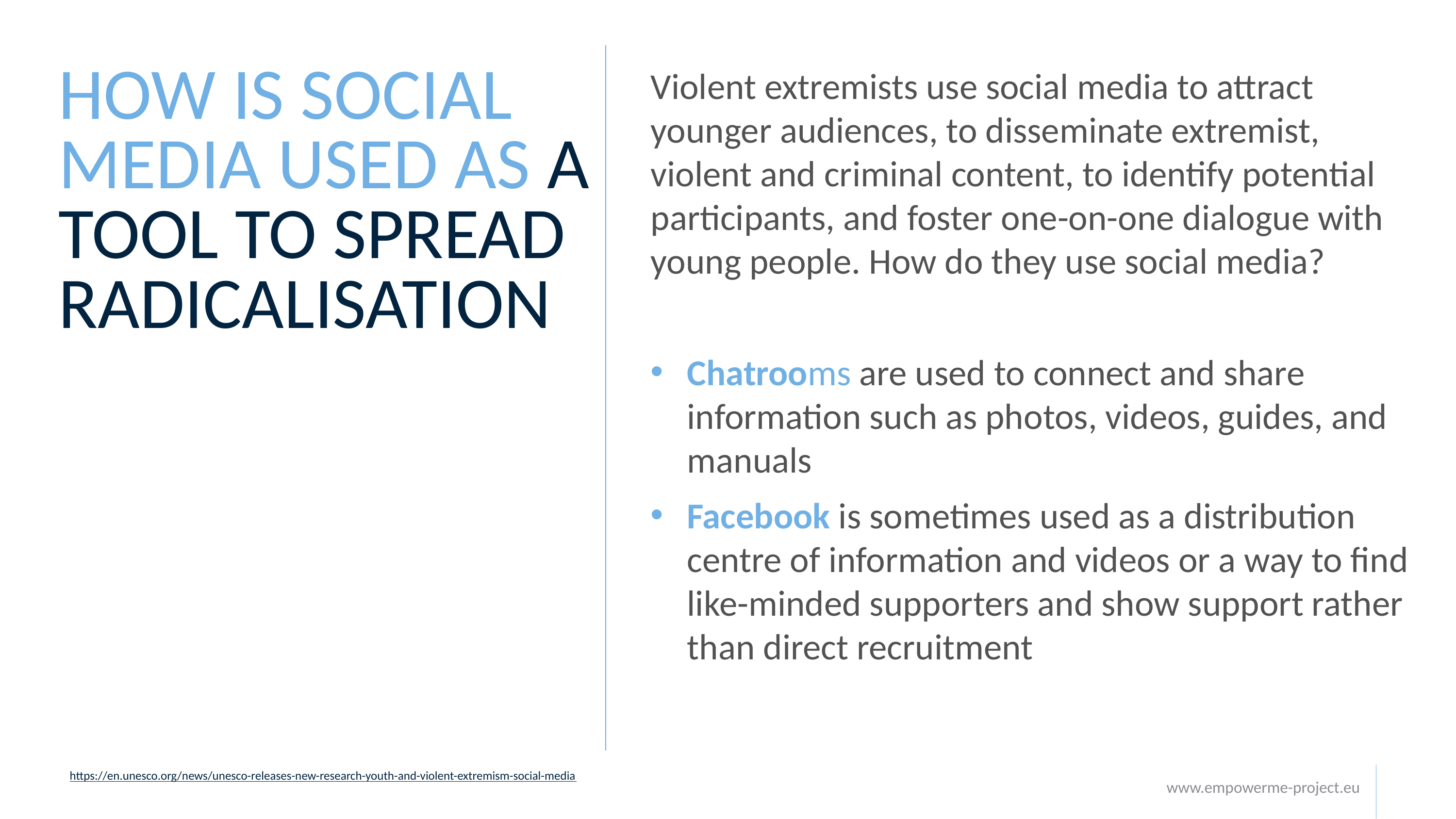

HOW IS SOCIAL MEDIA USED AS A TOOL TO SPREAD RADICALISATION
Violent extremists use social media to attract younger audiences, to disseminate extremist, violent and criminal content, to identify potential participants, and foster one-on-one dialogue with young people. How do they use social media?

Chatrooms are used to connect and share information such as photos, videos, guides, and manuals
Facebook is sometimes used as a distribution centre of information and videos or a way to find like-minded supporters and show support rather than direct recruitment
https://en.unesco.org/news/unesco-releases-new-research-youth-and-violent-extremism-social-media
www.empowerme-project.eu